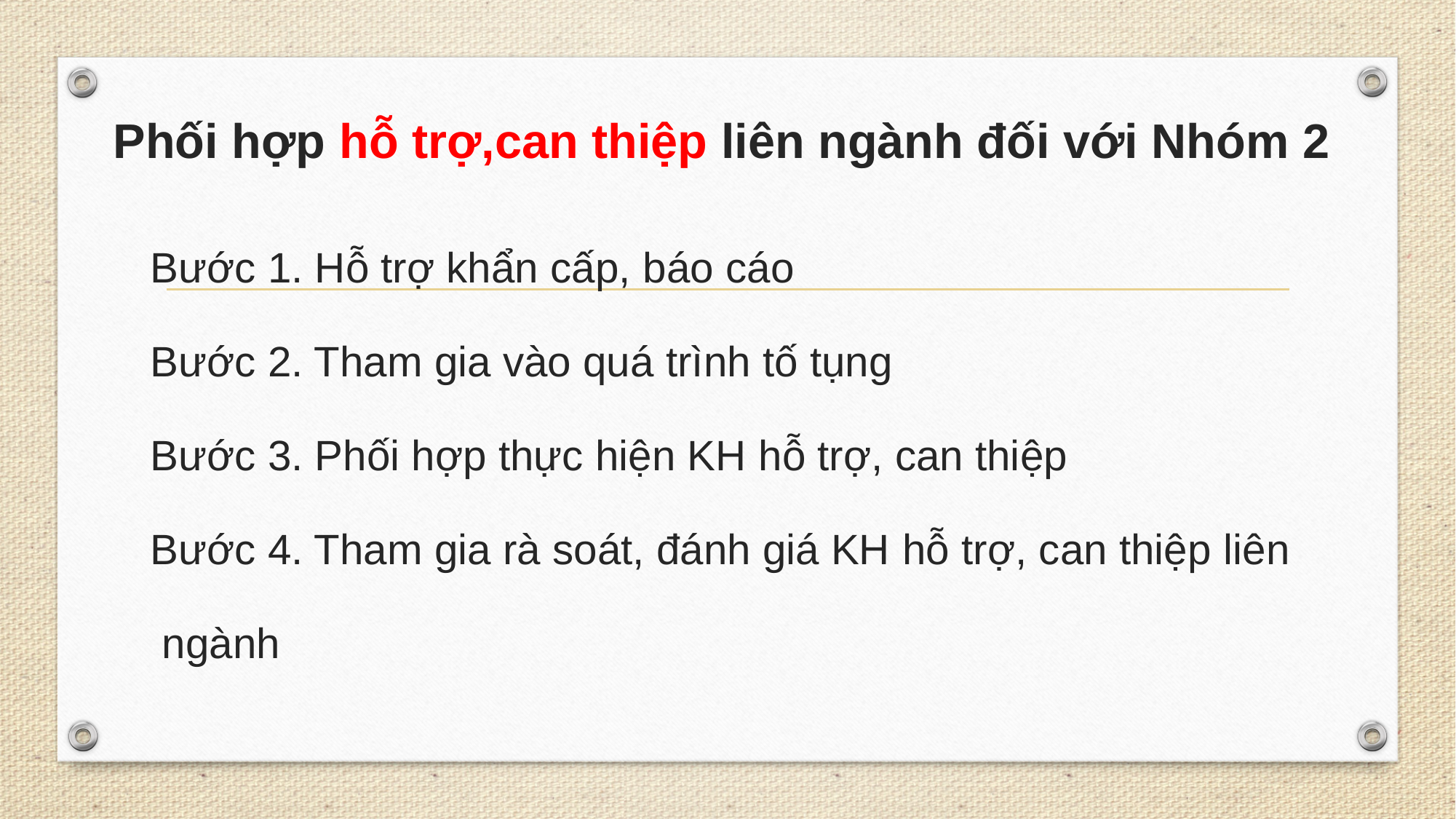

# Phối hợp hỗ trợ,can thiệp liên ngành đối với Nhóm 2
Bước 1. Hỗ trợ khẩn cấp, báo cáo
Bước 2. Tham gia vào quá trình tố tụng
Bước 3. Phối hợp thực hiện KH hỗ trợ, can thiệp
Bước 4. Tham gia rà soát, đánh giá KH hỗ trợ, can thiệp liên
 ngành